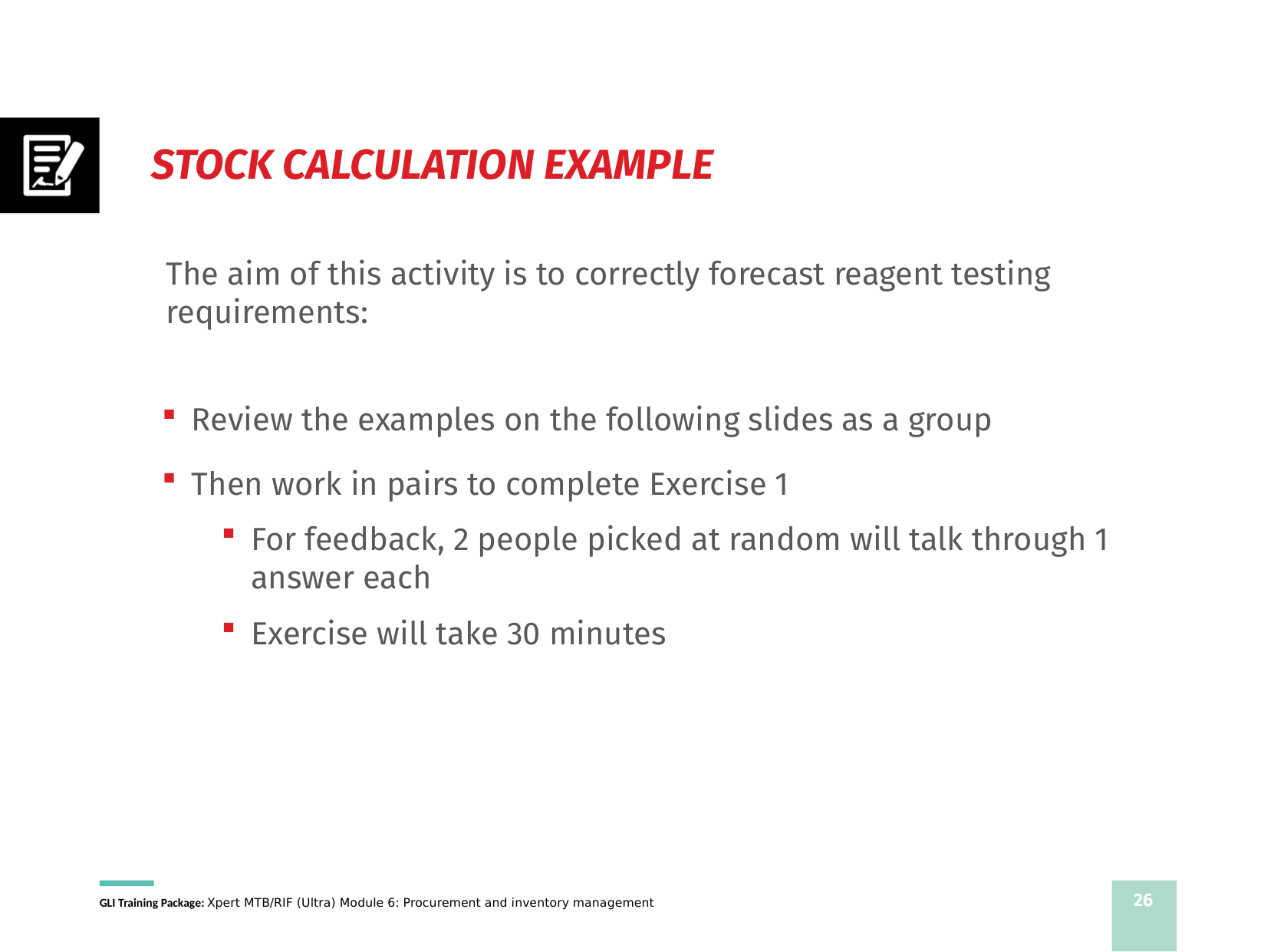

# STOCK CALCULATION EXAMPLE
The aim of this activity is to correctly forecast reagent testing requirements:

Review the examples on the following slides as a group
Then work in pairs to complete Exercise 1
For feedback, 2 people picked at random will talk through 1 answer each
Exercise will take 30 minutes